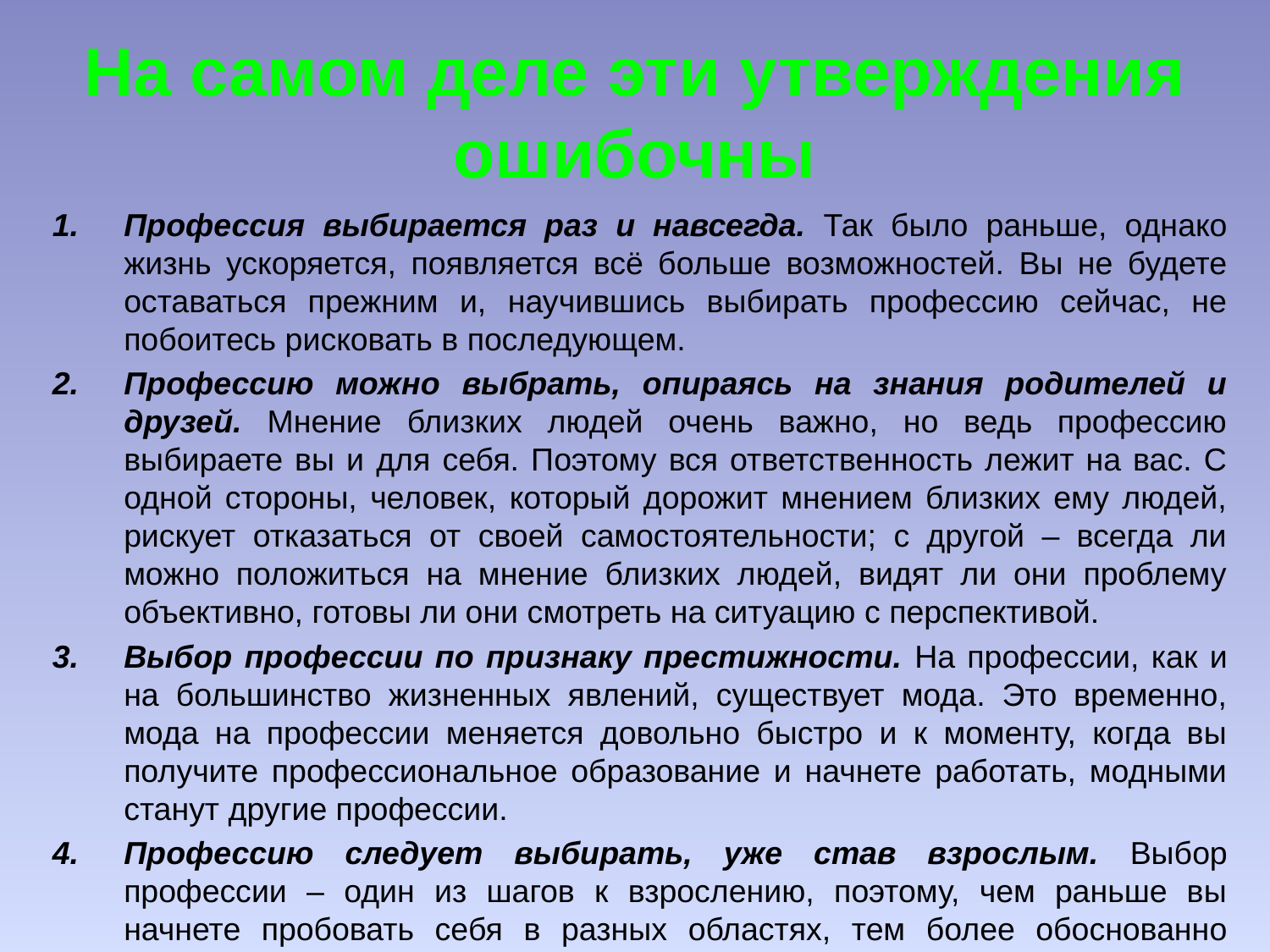

# На самом деле эти утверждения ошибочны
Профессия выбирается раз и навсегда. Так было раньше, однако жизнь ускоряется, появляется всё больше возможностей. Вы не будете оставаться прежним и, научившись выбирать профессию сейчас, не побоитесь рисковать в последующем.
Профессию можно выбрать, опираясь на знания родителей и друзей. Мнение близких людей очень важно, но ведь профессию выбираете вы и для себя. Поэтому вся ответственность лежит на вас. С одной стороны, человек, который дорожит мнением близких ему людей, рискует отказаться от своей самостоятельности; с другой – всегда ли можно положиться на мнение близких людей, видят ли они проблему объективно, готовы ли они смотреть на ситуацию с перспективой.
Выбор профессии по признаку престижности. На профессии, как и на большинство жизненных явлений, существует мода. Это временно, мода на профессии меняется довольно быстро и к моменту, когда вы получите профессиональное образование и начнете работать, модными станут другие профессии.
Профессию следует выбирать, уже став взрослым. Выбор профессии – один из шагов к взрослению, поэтому, чем раньше вы начнете пробовать себя в разных областях, тем более обоснованно подойдете к будущей профессии. Нельзя вдруг повзрослеть и начать выбирать профессию.